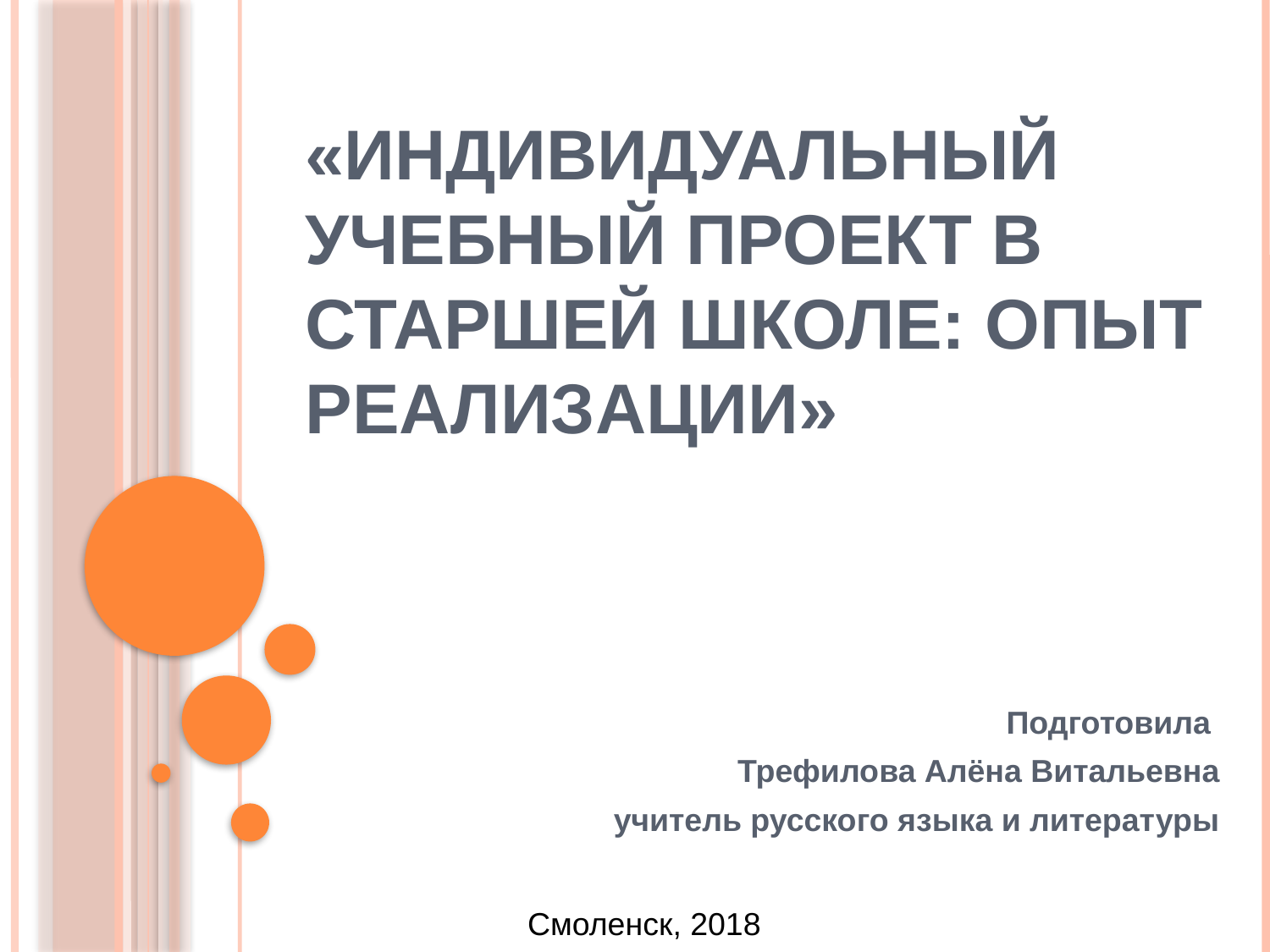

# «Индивидуальный учебный проект в старшей школе: опыт реализации»
Подготовила
Трефилова Алёна Витальевна
учитель русского языка и литературы
Смоленск, 2018